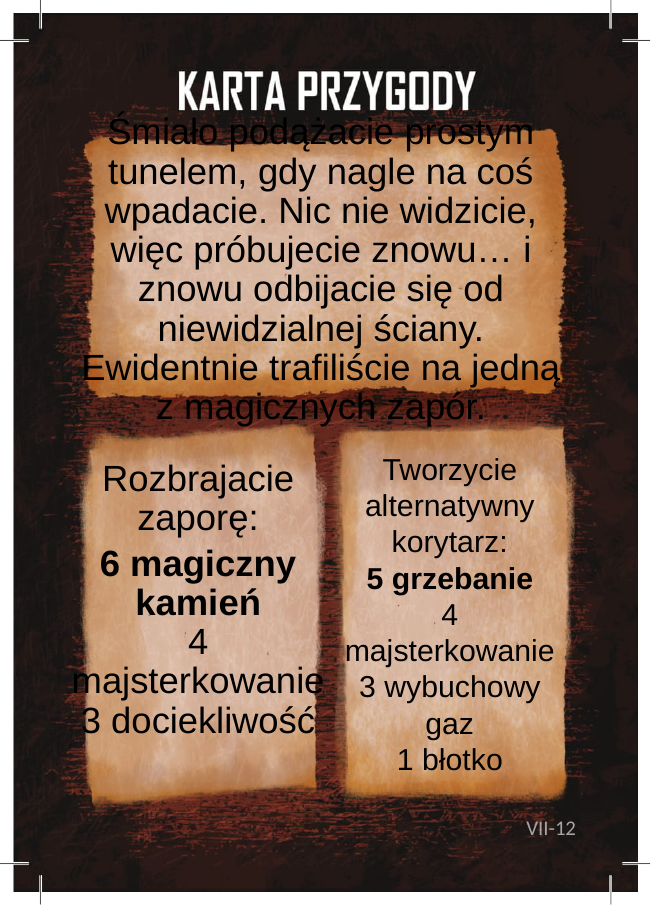

# Śmiało podążacie prostym tunelem, gdy nagle na coś wpadacie. Nic nie widzicie, więc próbujecie znowu… i znowu odbijacie się od niewidzialnej ściany. Ewidentnie trafiliście na jedną z magicznych zapór.
Tworzycie alternatywny korytarz:
5 grzebanie
4 majsterkowanie
3 wybuchowy gaz
1 błotko
Rozbrajacie zaporę:
6 magiczny kamień
4 majsterkowanie
3 dociekliwość
VII-12